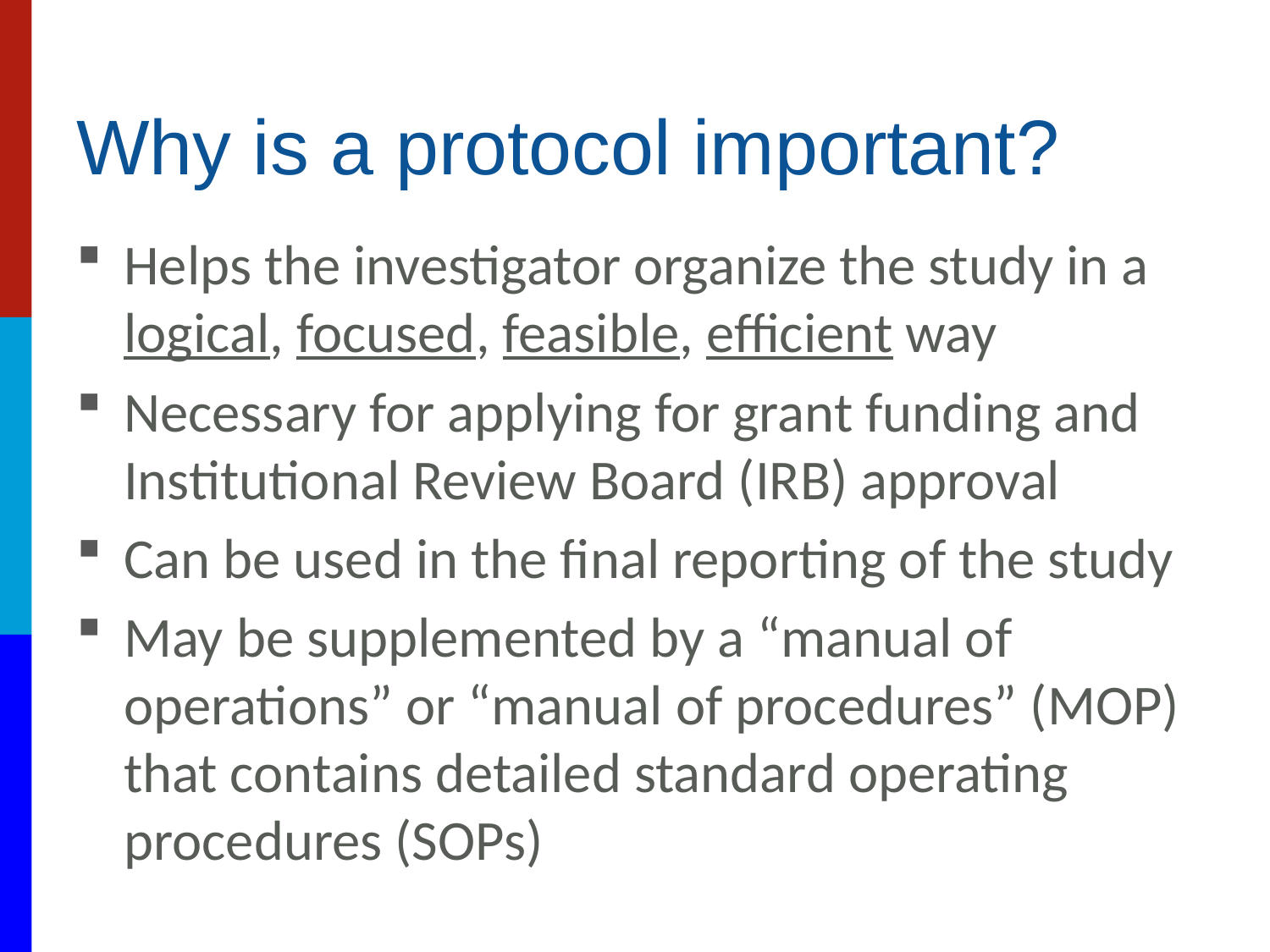

# Why is a protocol important?
Helps the investigator organize the study in a logical, focused, feasible, efficient way
Necessary for applying for grant funding and Institutional Review Board (IRB) approval
Can be used in the final reporting of the study
May be supplemented by a “manual of operations” or “manual of procedures” (MOP) that contains detailed standard operating procedures (SOPs)